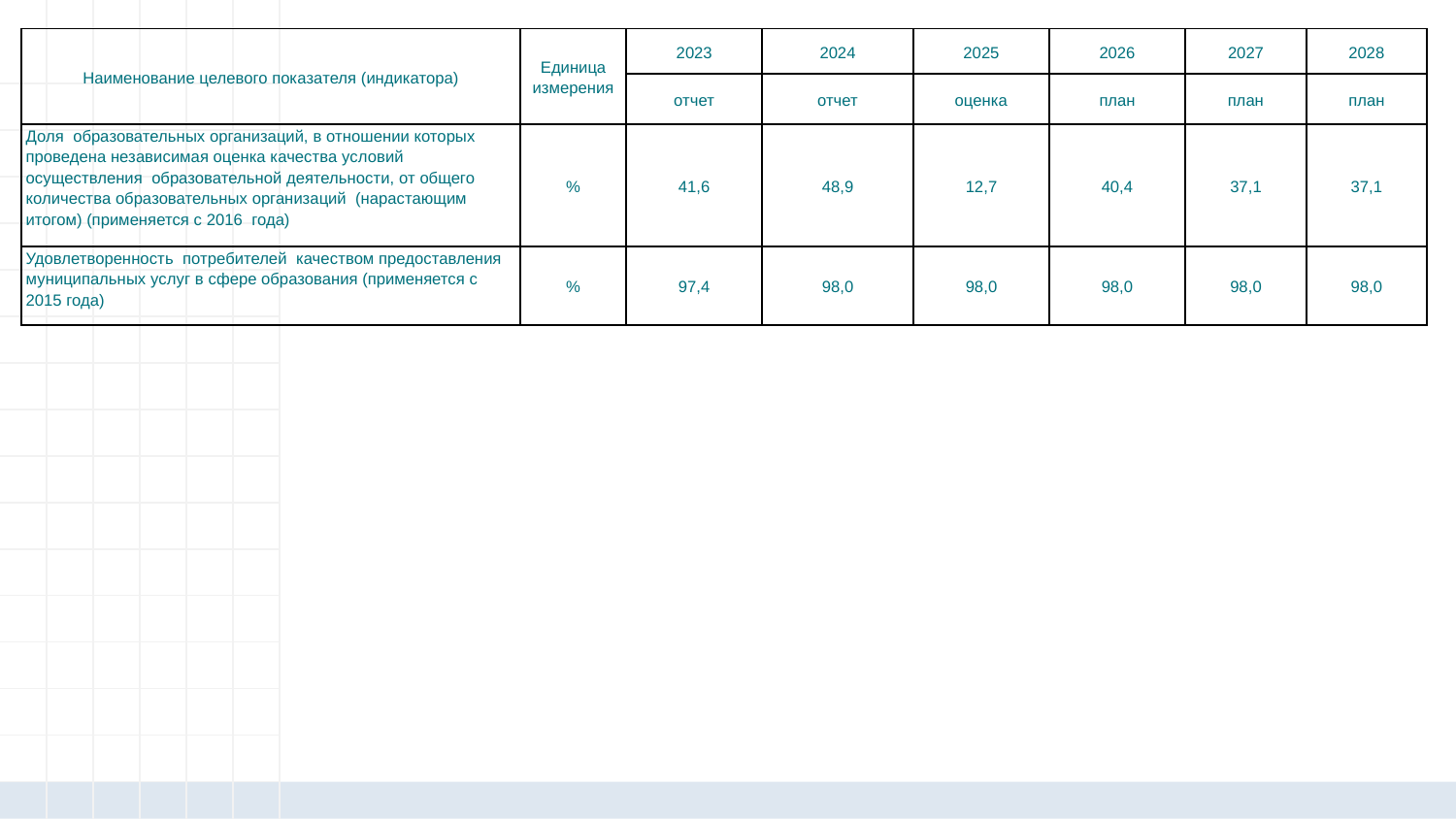

| Наименование целевого показателя (индикатора) | Единица измерения | 2023 | 2024 | 2025 | 2026 | 2027 | 2028 |
| --- | --- | --- | --- | --- | --- | --- | --- |
|  |  | отчет | отчет | оценка | план | план | план |
| Доля образовательных организаций, в отношении которых проведена независимая оценка качества условий осуществления образовательной деятельности, от общего количества образовательных организаций (нарастающим итогом) (применяется с 2016 года) | % | 41,6 | 48,9 | 12,7 | 40,4 | 37,1 | 37,1 |
| Удовлетворенность потребителей качеством предоставления муниципальных услуг в сфере образования (применяется с 2015 года) | % | 97,4 | 98,0 | 98,0 | 98,0 | 98,0 | 98,0 |